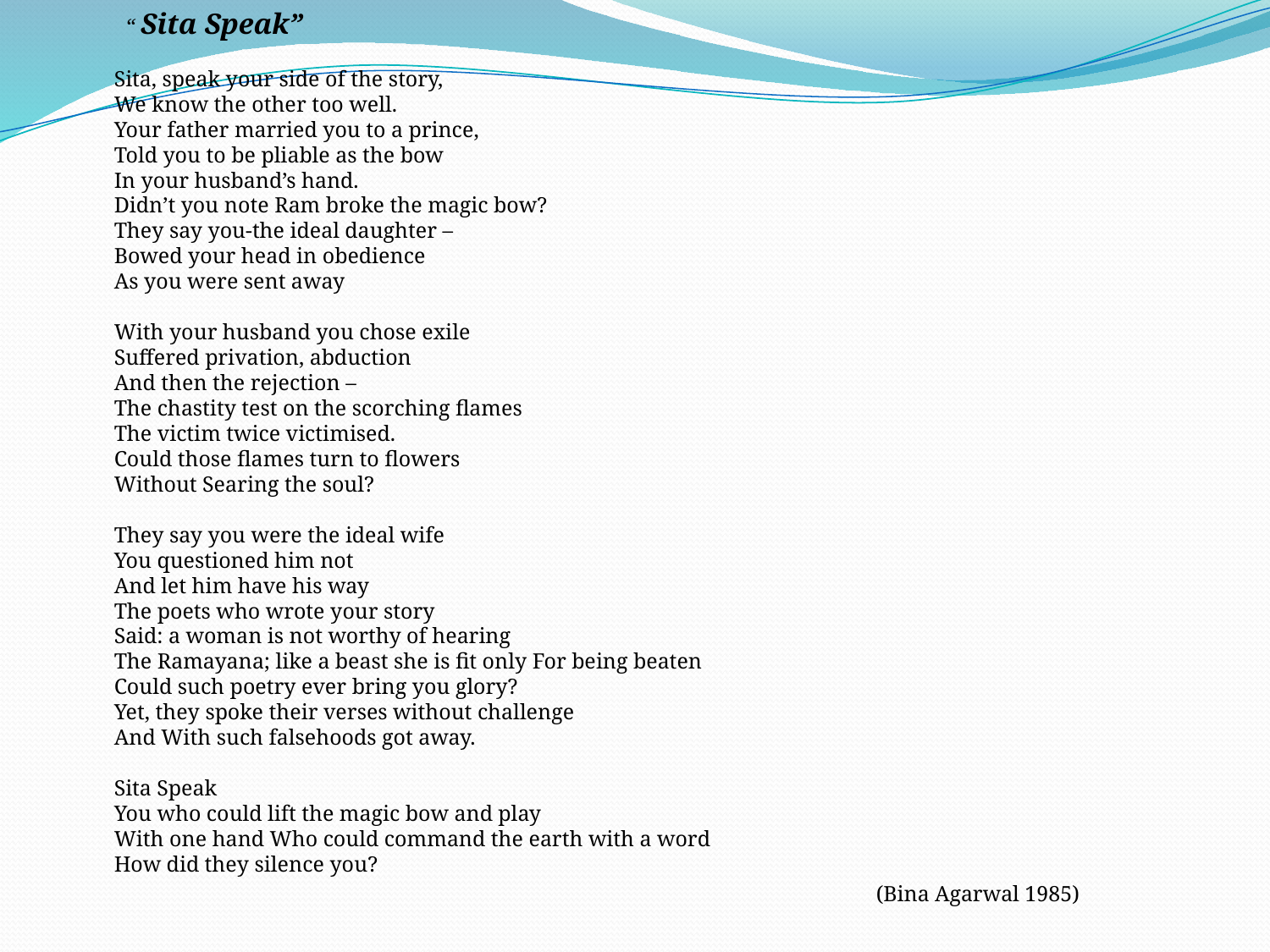

“ Sita Speak”

	Sita, speak your side of the story,
We know the other too well.
Your father married you to a prince,
Told you to be pliable as the bow
In your husband’s hand.
Didn’t you note Ram broke the magic bow?
They say you-the ideal daughter –
Bowed your head in obedience
As you were sent away

	With your husband you chose exile
Suffered privation, abduction
And then the rejection –
The chastity test on the scorching flames
	The victim twice victimised.
Could those flames turn to flowers
	Without Searing the soul?

	They say you were the ideal wife
You questioned him not
And let him have his way
The poets who wrote your story
Said: a woman is not worthy of hearing
	The Ramayana; like a beast she is fit only For being beaten
	Could such poetry ever bring you glory?
Yet, they spoke their verses without challenge
 	And With such falsehoods got away.

	Sita Speak
	You who could lift the magic bow and play
	With one hand Who could command the earth with a word
	How did they silence you?
							(Bina Agarwal 1985)